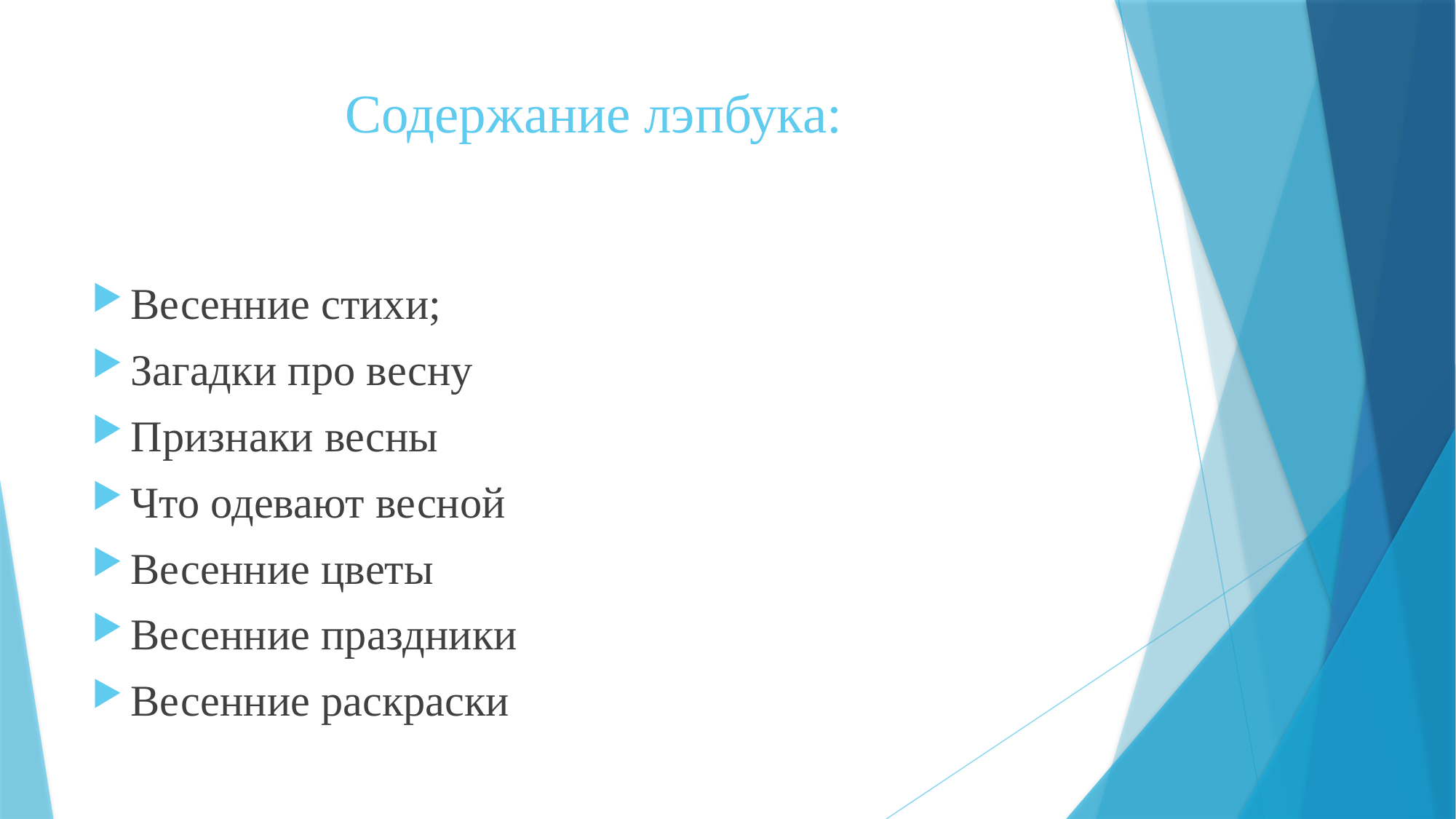

# Содержание лэпбука:
Весенние стихи;
Загадки про весну
Признаки весны
Что одевают весной
Весенние цветы
Весенние праздники
Весенние раскраски